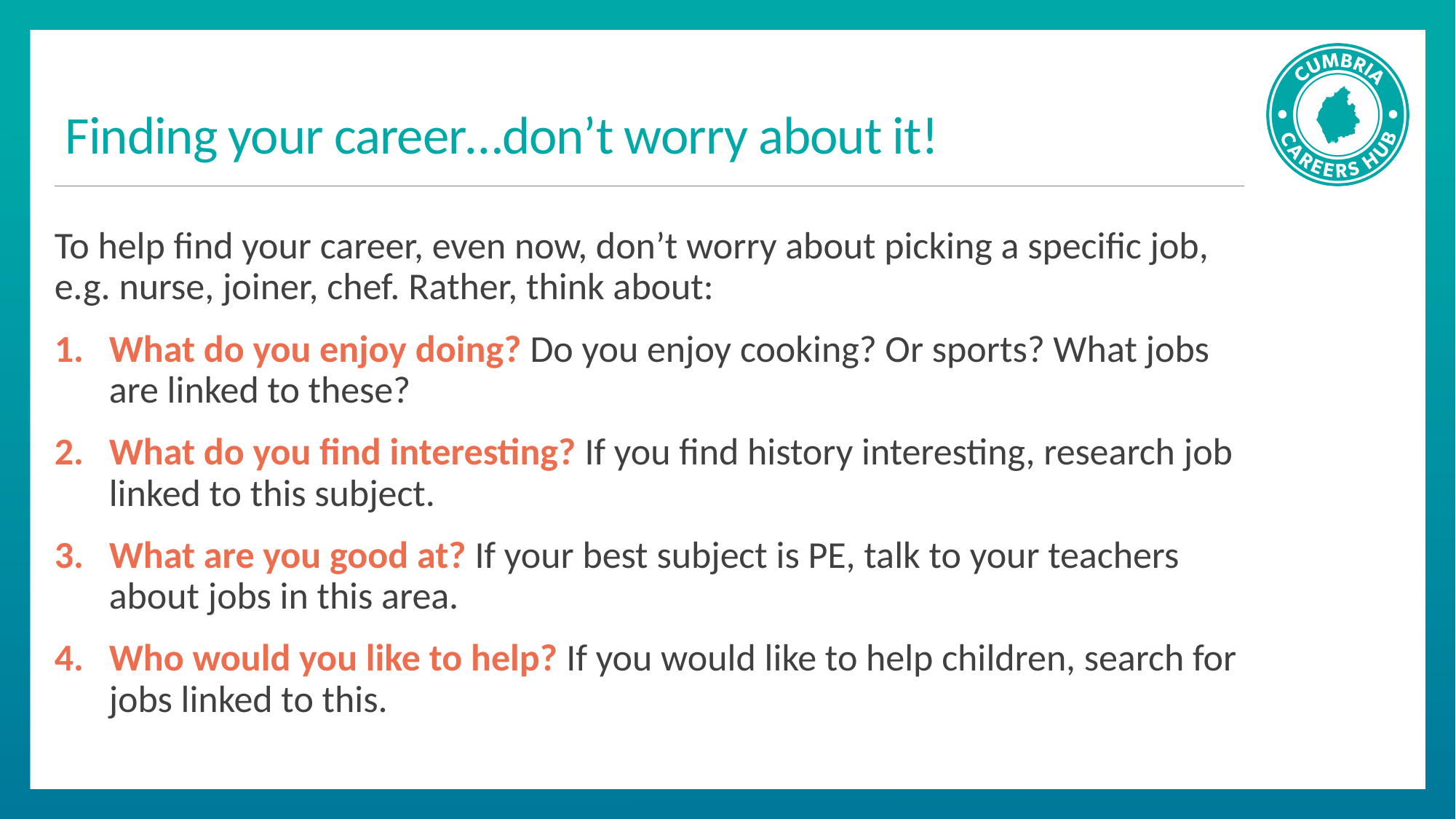

# Finding your career…don’t worry about it!
To help find your career, even now, don’t worry about picking a specific job, e.g. nurse, joiner, chef. Rather, think about:
What do you enjoy doing? Do you enjoy cooking? Or sports? What jobs are linked to these?
What do you find interesting? If you find history interesting, research job linked to this subject.
What are you good at? If your best subject is PE, talk to your teachers about jobs in this area.
Who would you like to help? If you would like to help children, search for jobs linked to this.